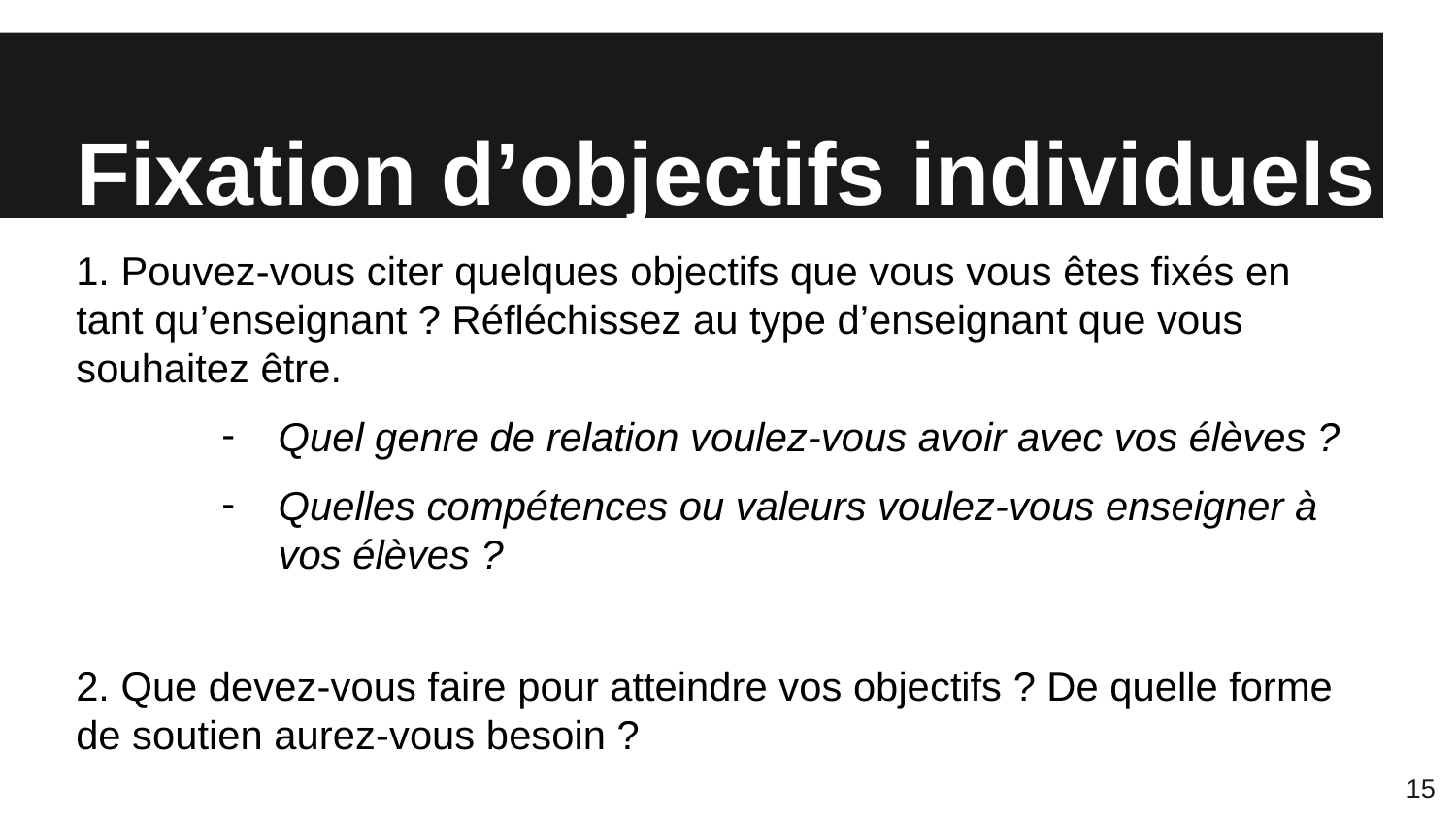

# Fixation d’objectifs individuels
1. Pouvez-vous citer quelques objectifs que vous vous êtes fixés en tant qu’enseignant ? Réfléchissez au type d’enseignant que vous souhaitez être.
Quel genre de relation voulez-vous avoir avec vos élèves ?
Quelles compétences ou valeurs voulez-vous enseigner à vos élèves ?

2. Que devez-vous faire pour atteindre vos objectifs ? De quelle forme de soutien aurez-vous besoin ?
15